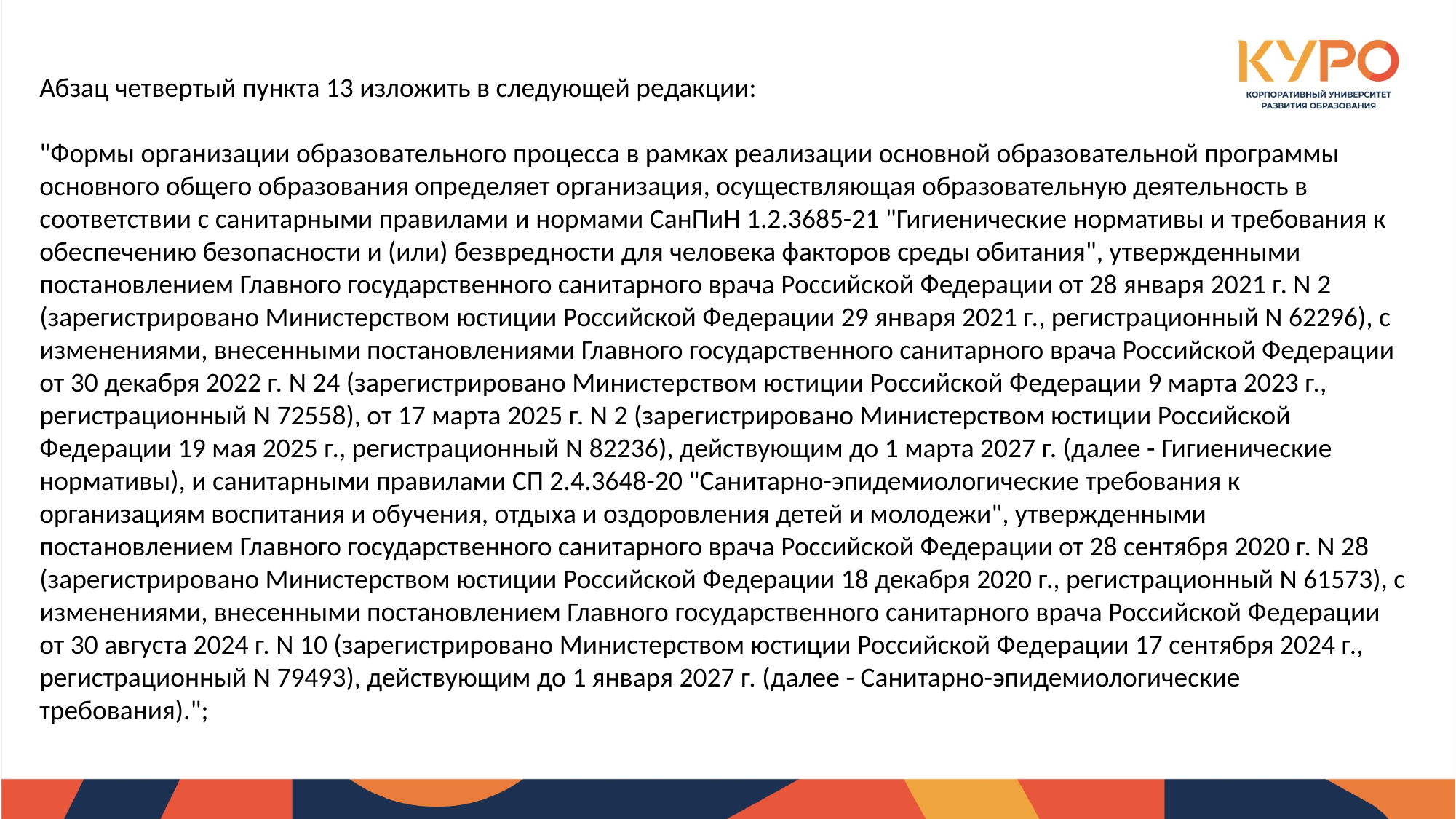

Абзац четвертый пункта 13 изложить в следующей редакции:

"Формы организации образовательного процесса в рамках реализации основной образовательной программы основного общего образования определяет организация, осуществляющая образовательную деятельность в соответствии с санитарными правилами и нормами СанПиН 1.2.3685-21 "Гигиенические нормативы и требования к обеспечению безопасности и (или) безвредности для человека факторов среды обитания", утвержденными постановлением Главного государственного санитарного врача Российской Федерации от 28 января 2021 г. N 2 (зарегистрировано Министерством юстиции Российской Федерации 29 января 2021 г., регистрационный N 62296), с изменениями, внесенными постановлениями Главного государственного санитарного врача Российской Федерации от 30 декабря 2022 г. N 24 (зарегистрировано Министерством юстиции Российской Федерации 9 марта 2023 г., регистрационный N 72558), от 17 марта 2025 г. N 2 (зарегистрировано Министерством юстиции Российской Федерации 19 мая 2025 г., регистрационный N 82236), действующим до 1 марта 2027 г. (далее - Гигиенические нормативы), и санитарными правилами СП 2.4.3648-20 "Санитарно-эпидемиологические требования к организациям воспитания и обучения, отдыха и оздоровления детей и молодежи", утвержденными постановлением Главного государственного санитарного врача Российской Федерации от 28 сентября 2020 г. N 28 (зарегистрировано Министерством юстиции Российской Федерации 18 декабря 2020 г., регистрационный N 61573), с изменениями, внесенными постановлением Главного государственного санитарного врача Российской Федерации от 30 августа 2024 г. N 10 (зарегистрировано Министерством юстиции Российской Федерации 17 сентября 2024 г., регистрационный N 79493), действующим до 1 января 2027 г. (далее - Санитарно-эпидемиологические требования).";